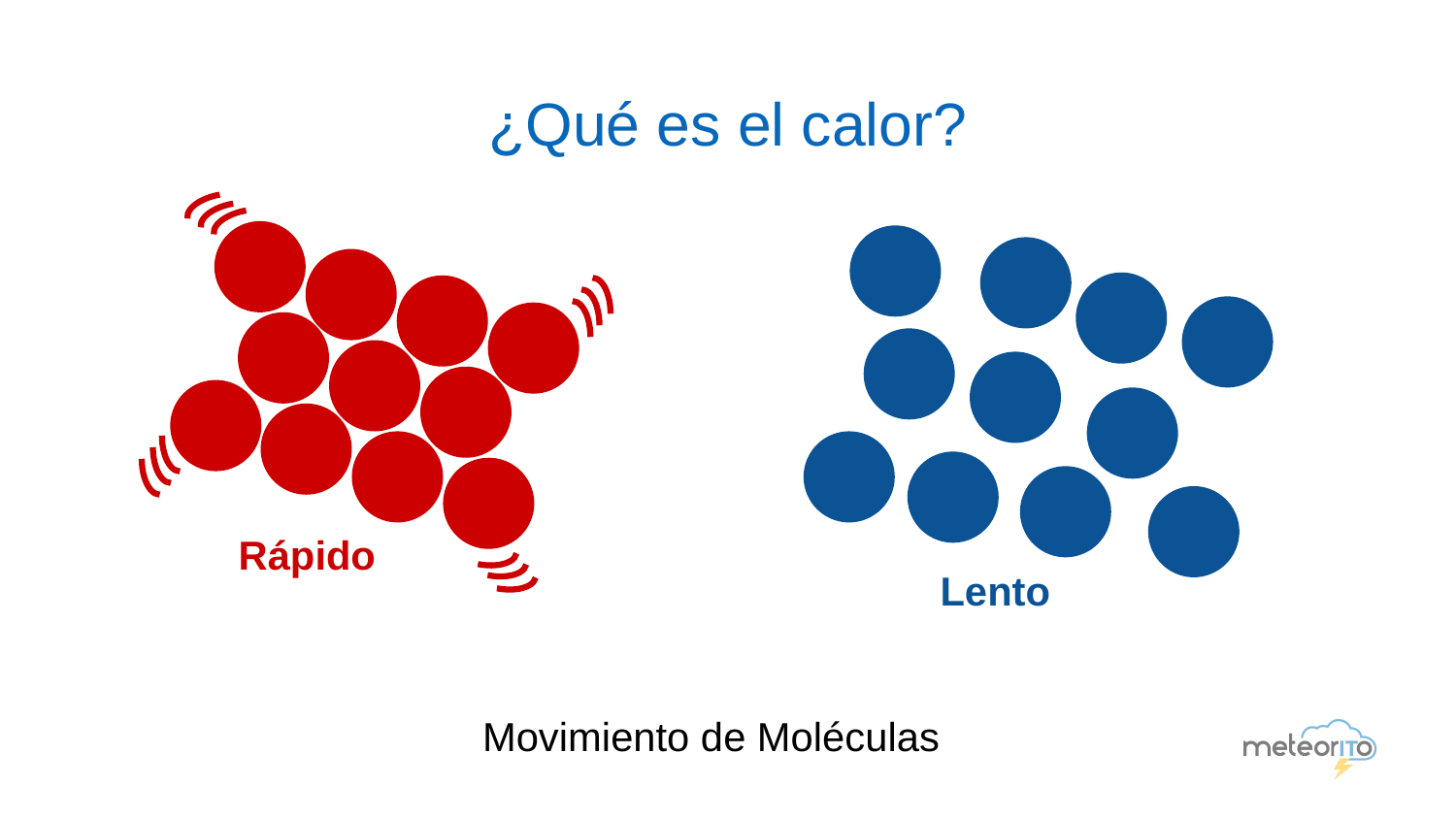

# ¿Qué es el calor?

Rápido
Lento
Movimiento de Moléculas